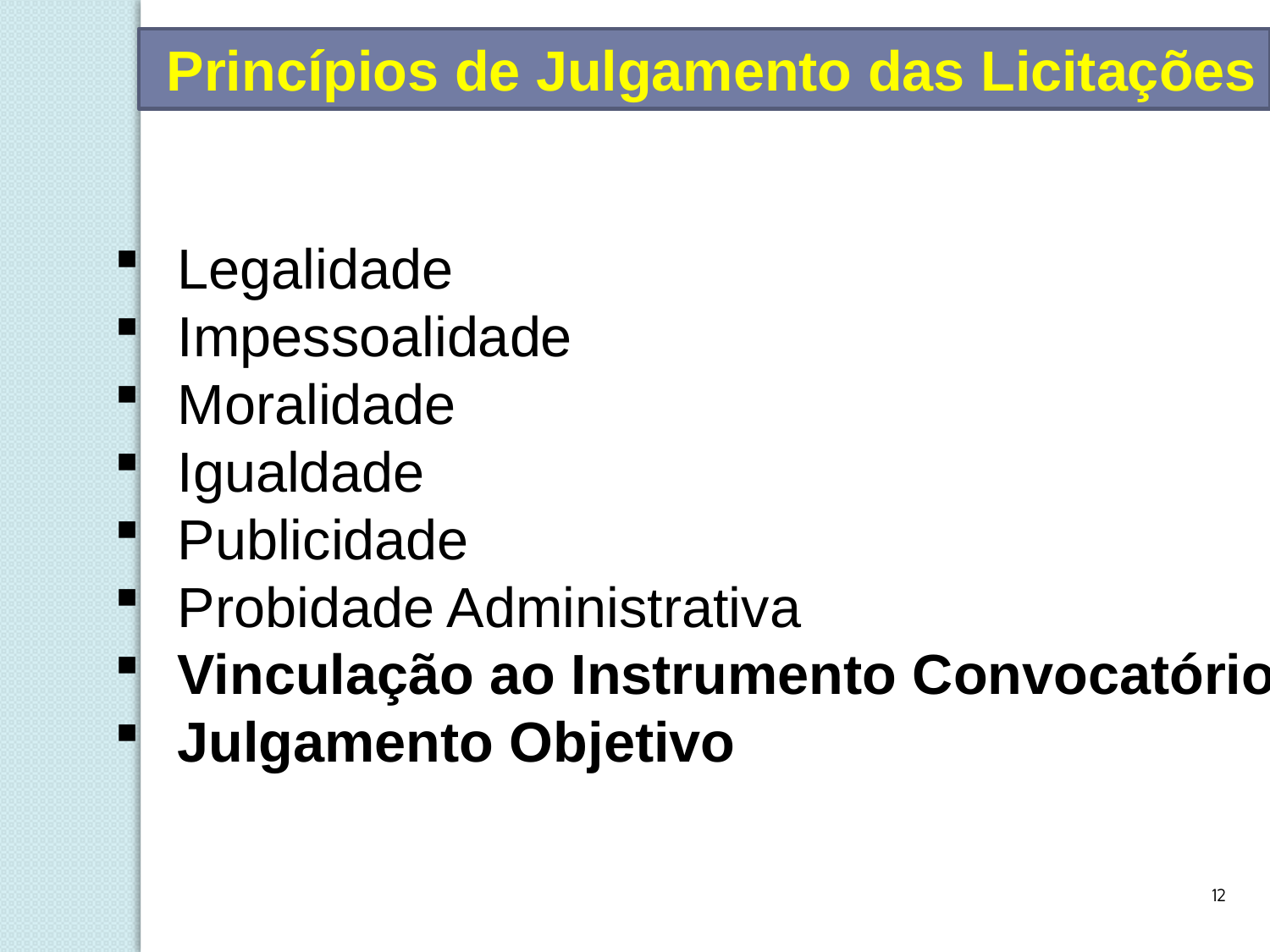

Princípios de Julgamento das Licitações
Legalidade
Impessoalidade
Moralidade
Igualdade
Publicidade
Probidade Administrativa
Vinculação ao Instrumento Convocatório
Julgamento Objetivo
12